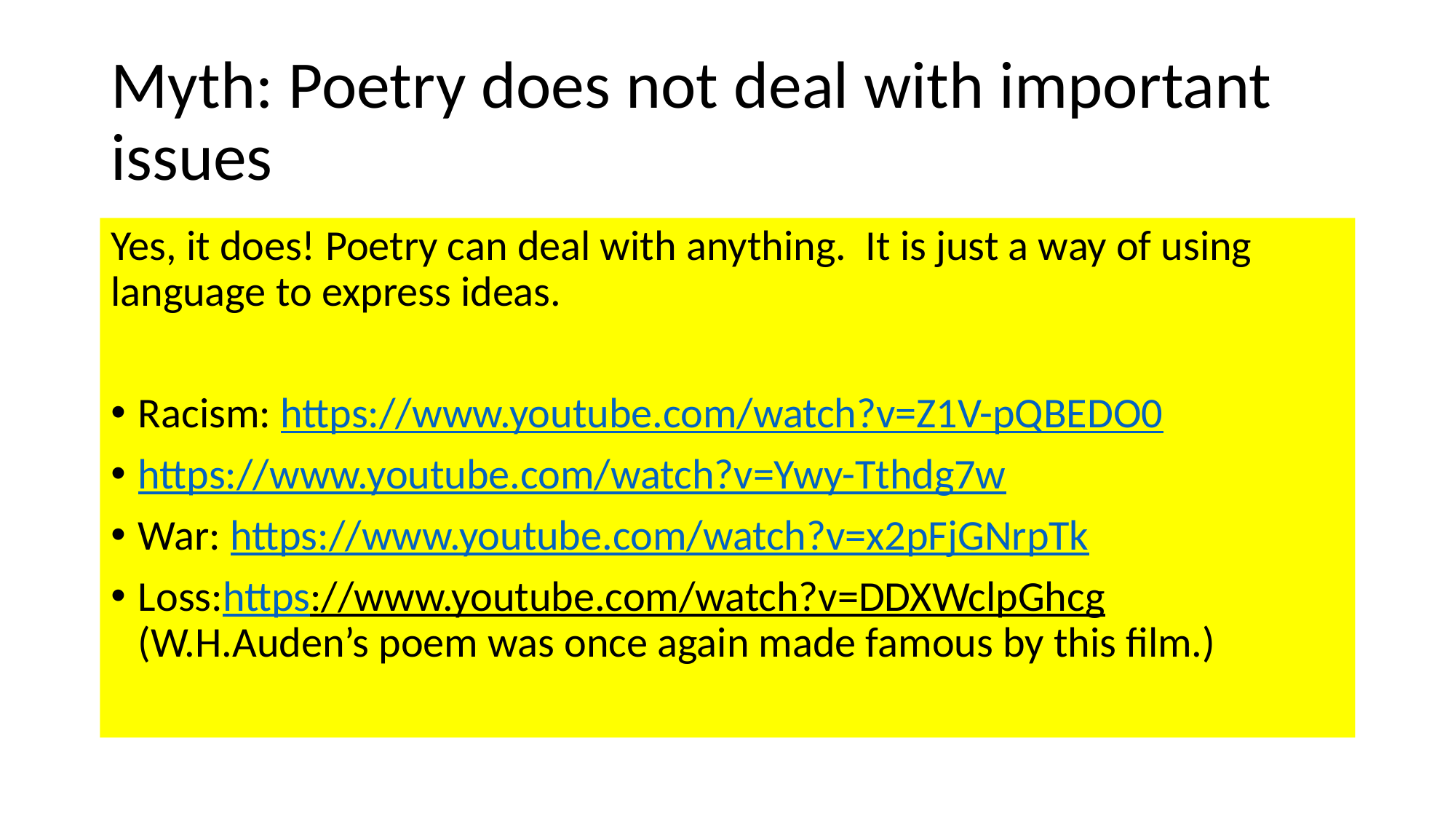

# Myth: Poetry does not deal with important issues
Yes, it does! Poetry can deal with anything.  It is just a way of using language to express ideas.

Racism: https://www.youtube.com/watch?v=Z1V-pQBEDO0
https://www.youtube.com/watch?v=Ywy-Tthdg7w
War: https://www.youtube.com/watch?v=x2pFjGNrpTk
Loss:https://www.youtube.com/watch?v=DDXWclpGhcg (W.H.Auden’s poem was once again made famous by this film.)